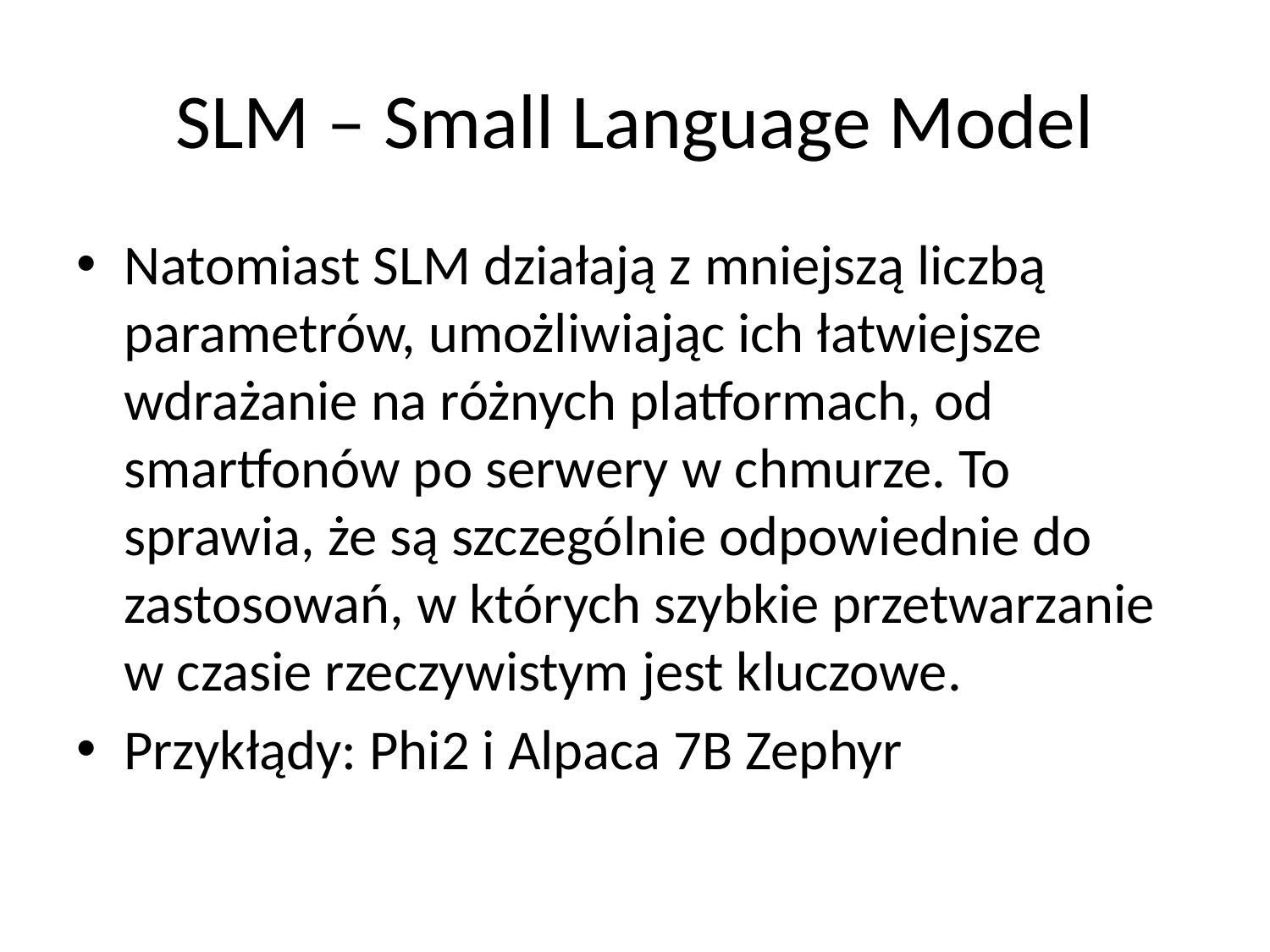

# SLM – Small Language Model
Natomiast SLM działają z mniejszą liczbą parametrów, umożliwiając ich łatwiejsze wdrażanie na różnych platformach, od smartfonów po serwery w chmurze. To sprawia, że są szczególnie odpowiednie do zastosowań, w których szybkie przetwarzanie w czasie rzeczywistym jest kluczowe.
Przykłądy: Phi2 i Alpaca 7B Zephyr